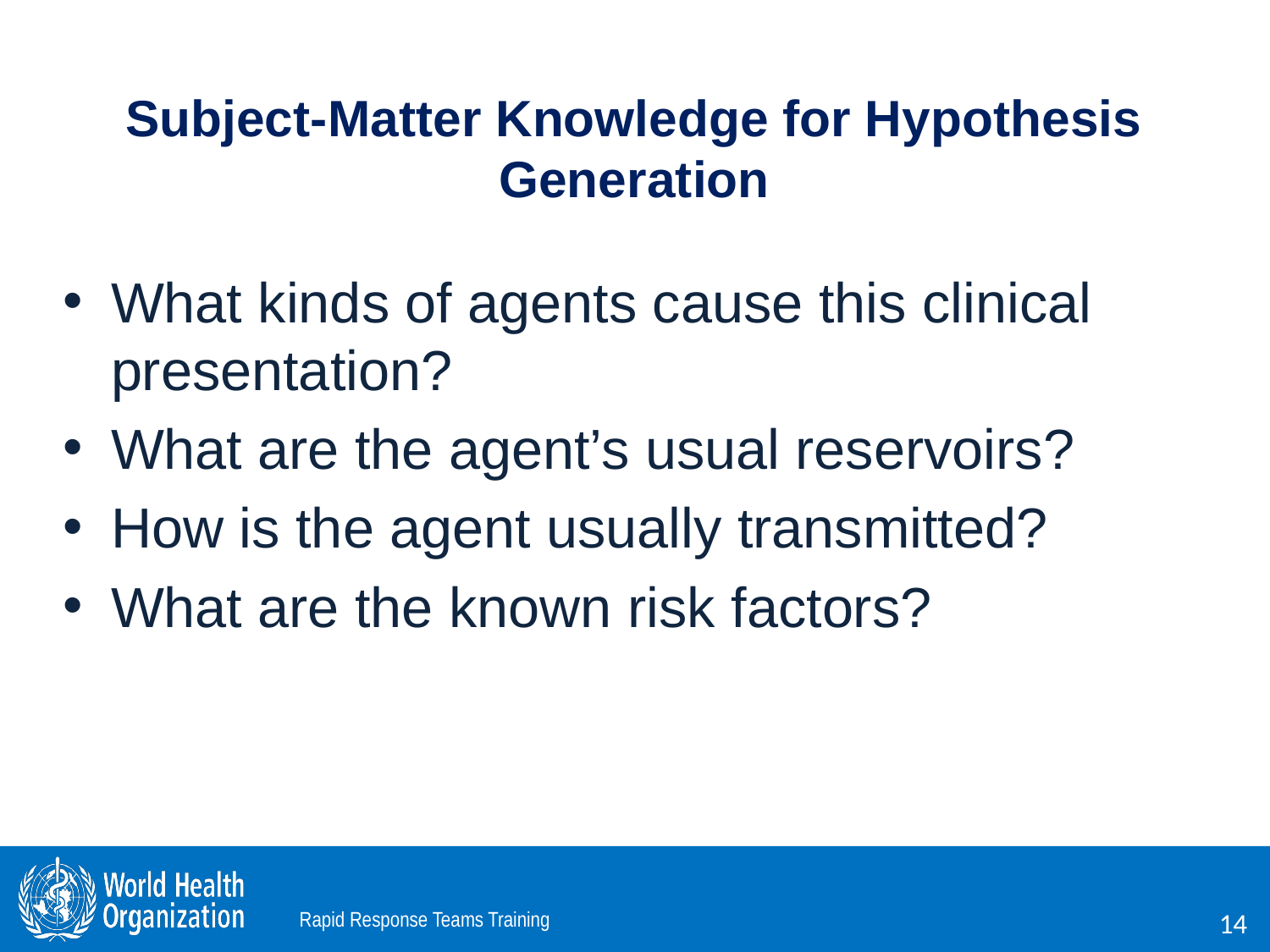

Subject-Matter Knowledge for Hypothesis Generation
What kinds of agents cause this clinical presentation?
What are the agent’s usual reservoirs?
How is the agent usually transmitted?
What are the known risk factors?